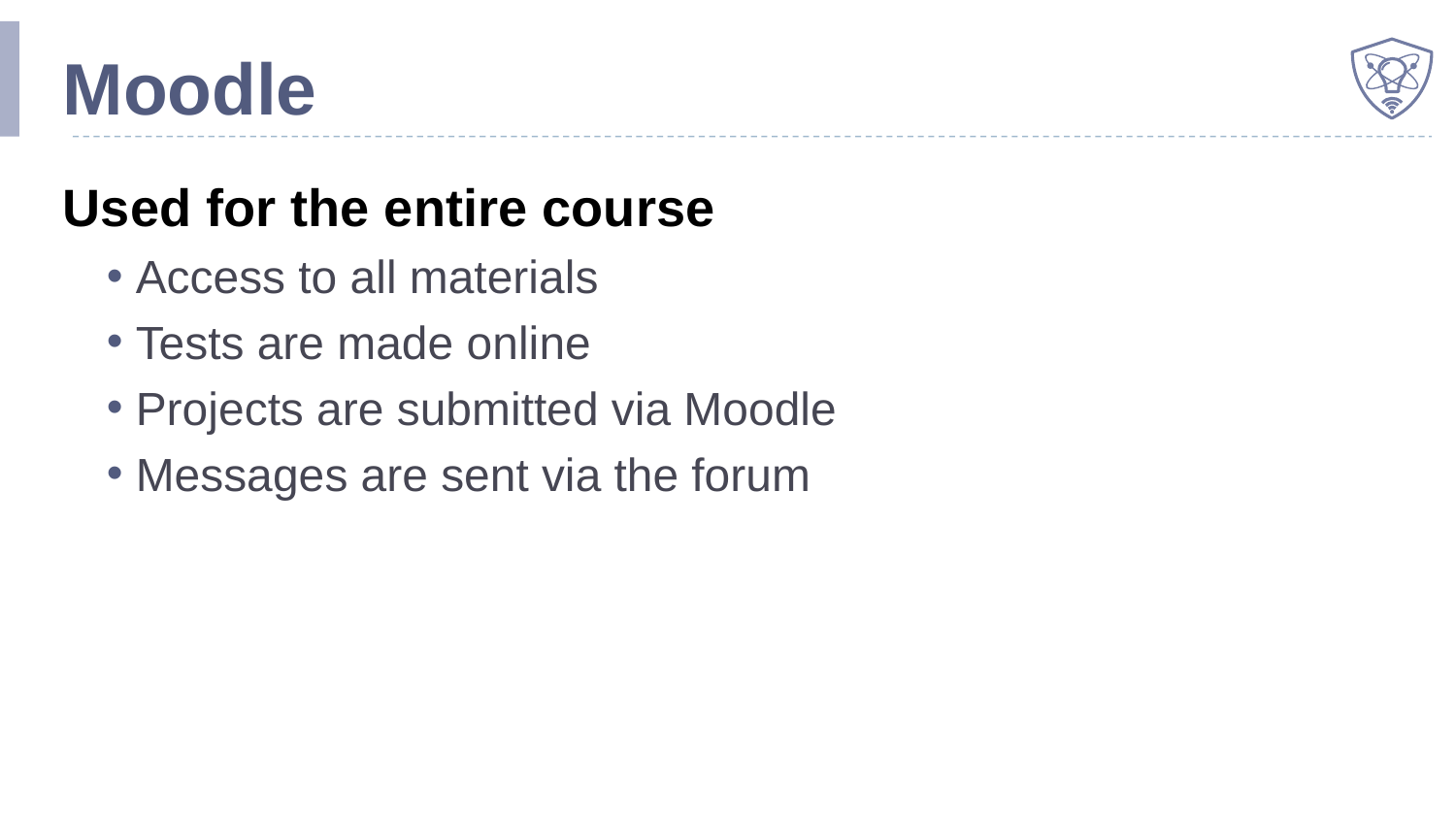

# Moodle
Used for the entire course
Access to all materials
Tests are made online
Projects are submitted via Moodle
Messages are sent via the forum